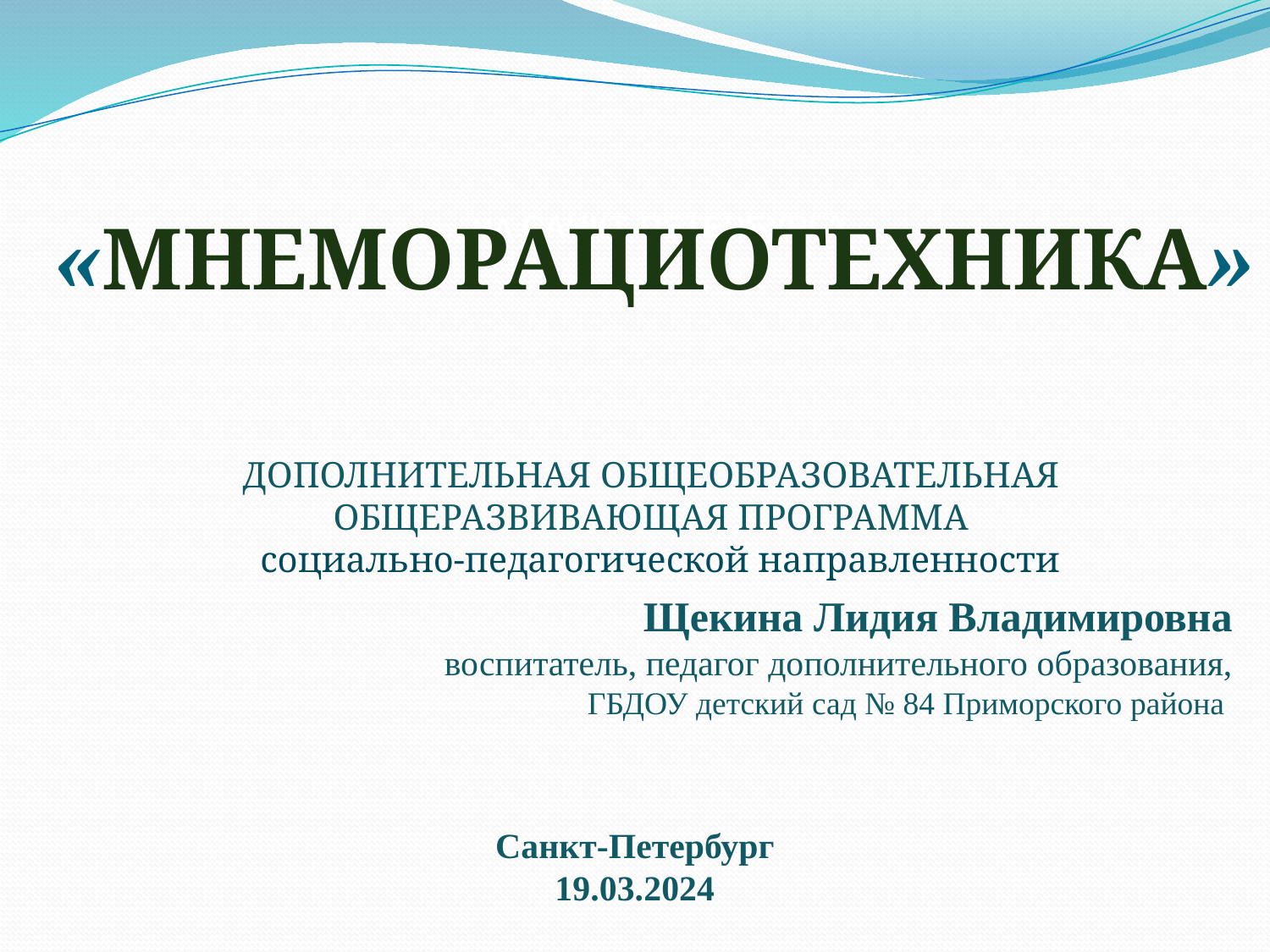

# ​НА САНКТ-ПЕТЕРБУРГА​
 ​
  «МНЕМОРАЦИОТЕХНИКА»

 ​

ДОПОЛНИТЕЛЬНАЯ ОБЩЕОБРАЗОВАТЕЛЬНАЯ
ОБЩЕРАЗВИВАЮЩАЯ ПРОГРАММА
социально-педагогической направленности
Щекина Лидия Владимировна
воспитатель, педагог дополнительного образования,
ГБДОУ детский сад № 84 Приморского района ​
Санкт-Петербург
19.03.2024